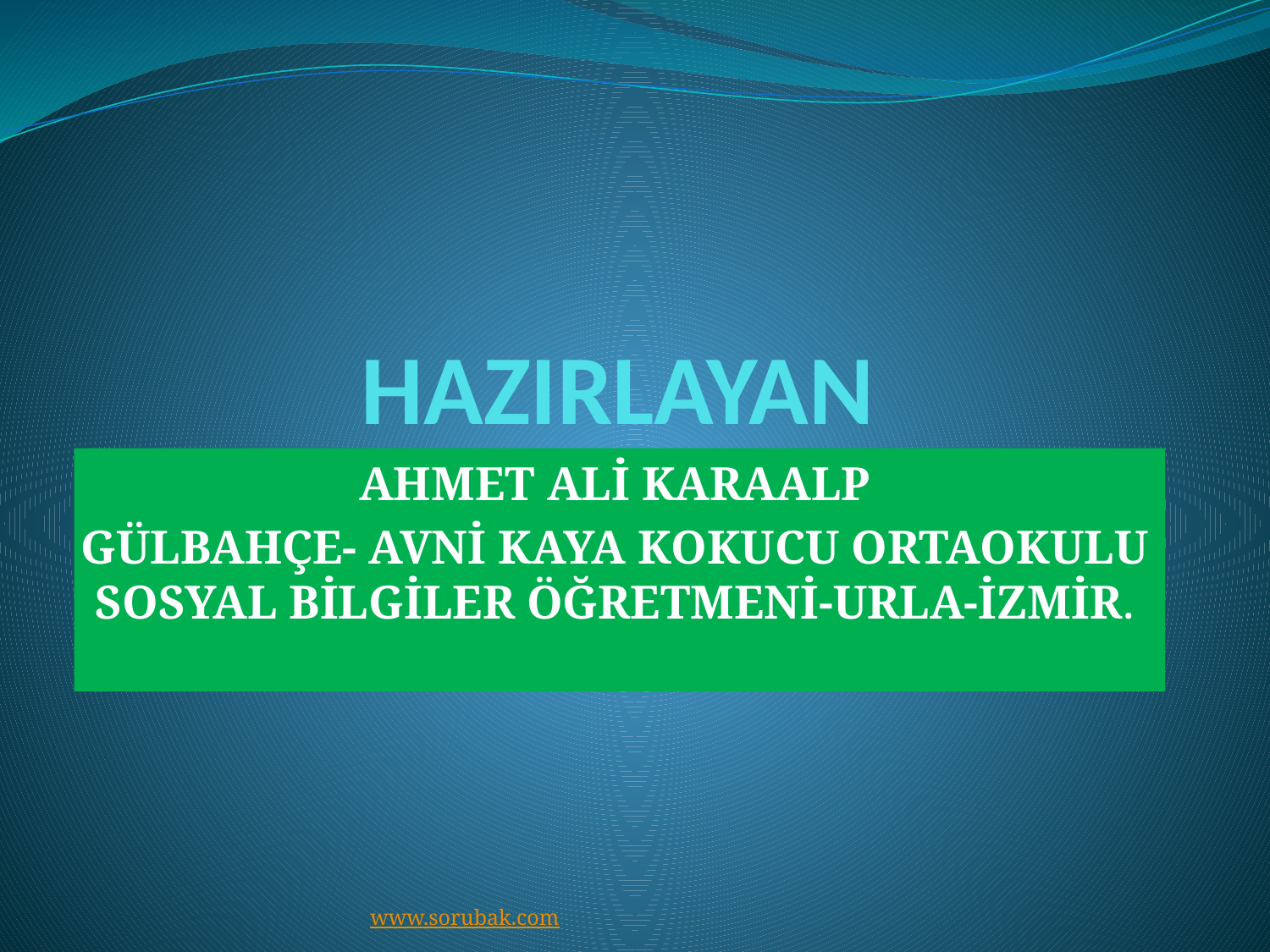

# HAZIRLAYAN
AHMET ALİ KARAALP
GÜLBAHÇE- AVNİ KAYA KOKUCU ORTAOKULU SOSYAL BİLGİLER ÖĞRETMENİ-URLA-İZMİR.
www.sorubak.com